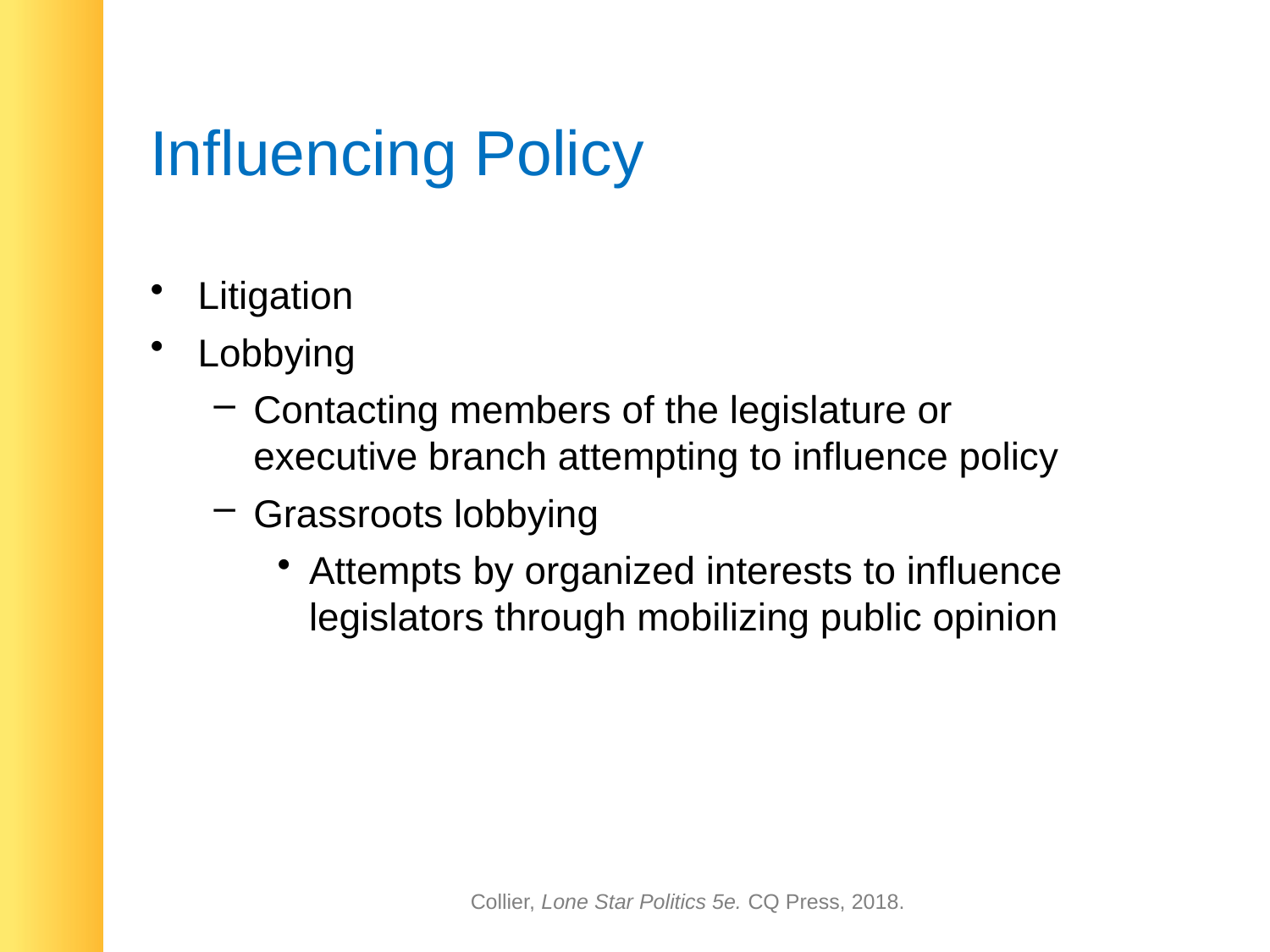

# Influencing Policy
Litigation
Lobbying
Contacting members of the legislature or executive branch attempting to influence policy
Grassroots lobbying
Attempts by organized interests to influence legislators through mobilizing public opinion
Collier, Lone Star Politics 5e. CQ Press, 2018.